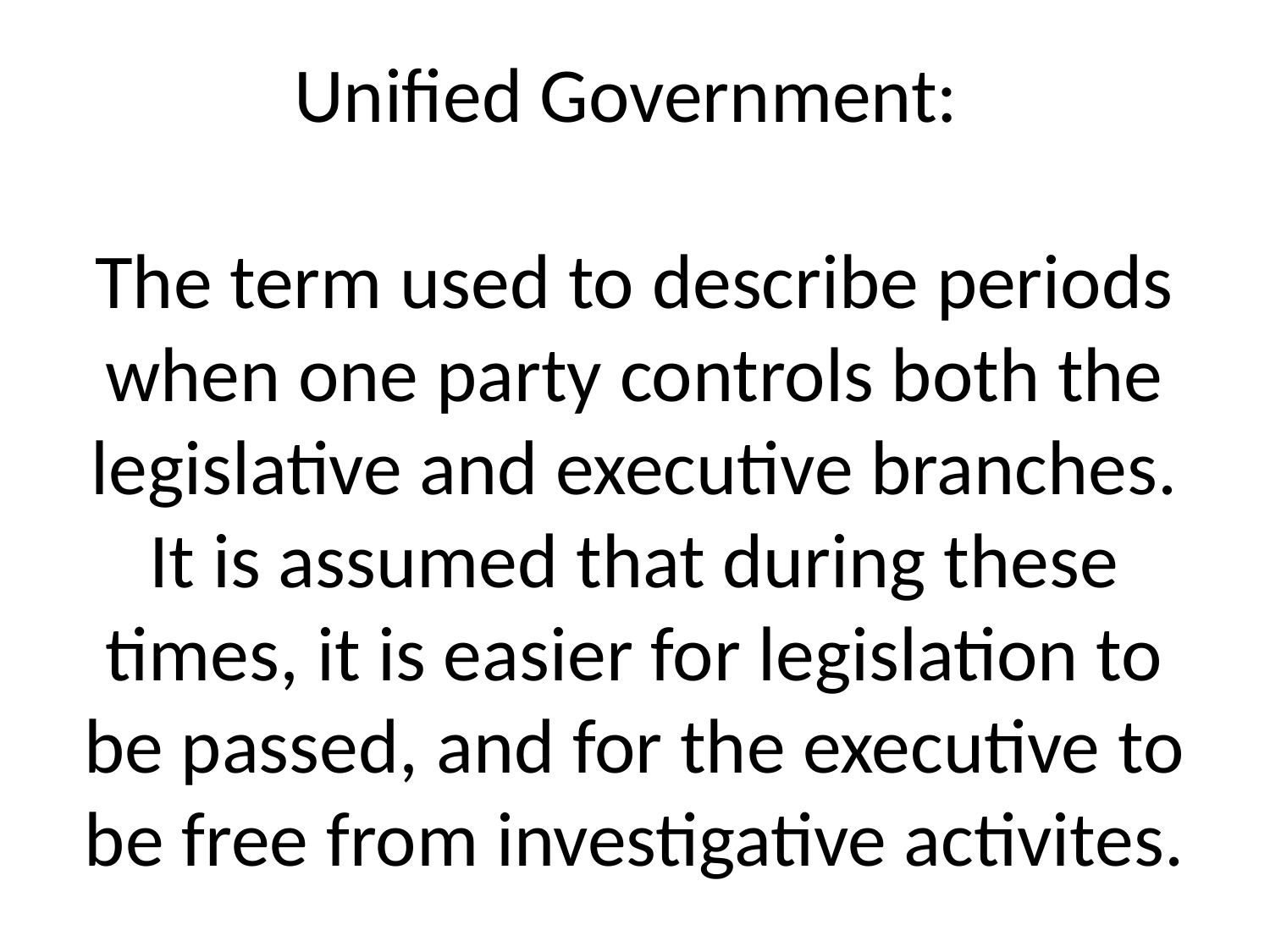

# Unified Government: The term used to describe periods when one party controls both the legislative and executive branches. It is assumed that during these times, it is easier for legislation to be passed, and for the executive to be free from investigative activites.